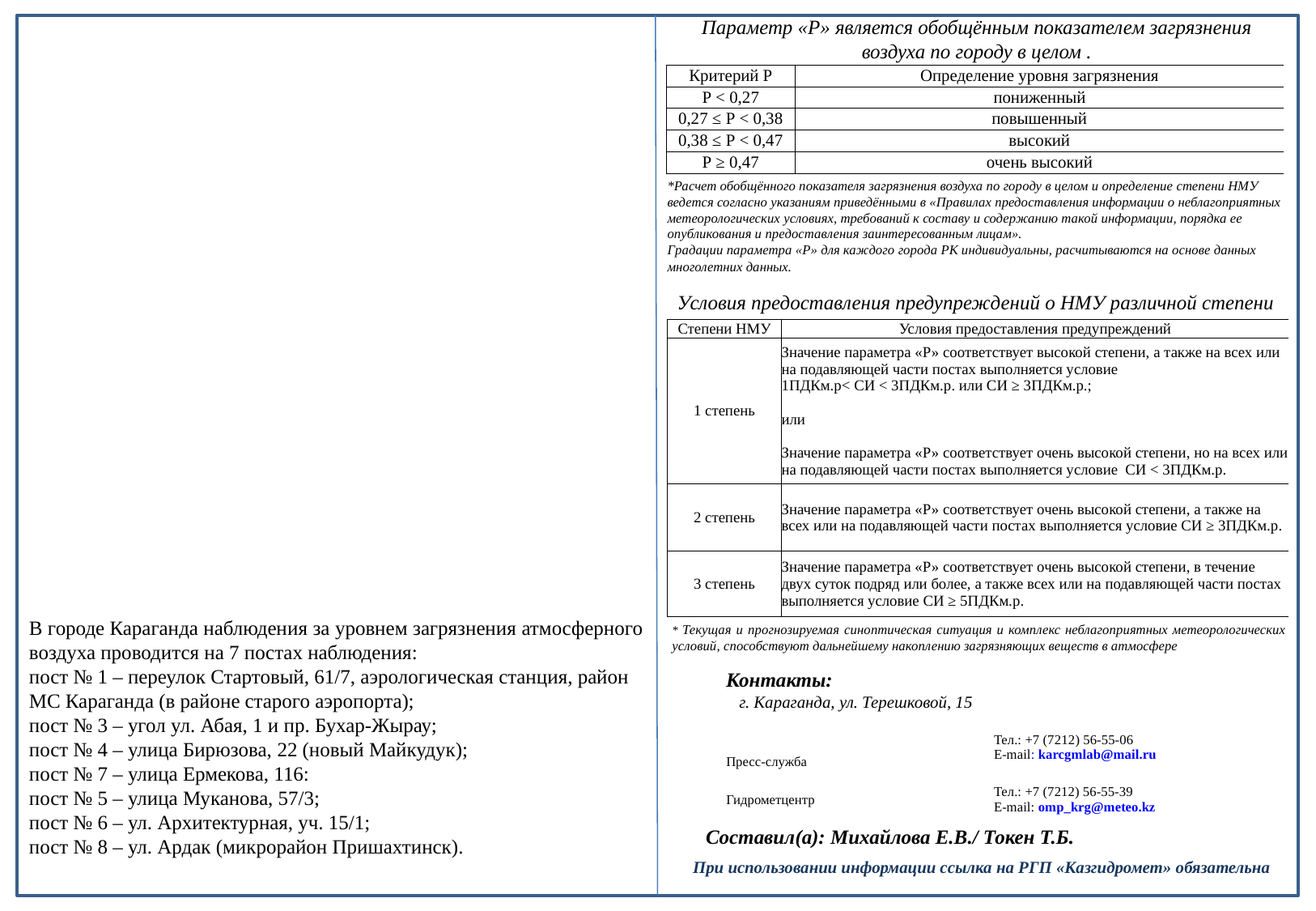

Параметр «Р» является обобщённым показателем загрязнения воздуха по городу в целом .

| Критерий Р | Определение уровня загрязнения |
| --- | --- |
| Р < 0,27 | пониженный |
| 0,27 ≤ Р < 0,38 | повышенный |
| 0,38 ≤ Р < 0,47 | высокий |
| Р ≥ 0,47 | очень высокий |
*Расчет обобщённого показателя загрязнения воздуха по городу в целом и определение степени НМУ ведется согласно указаниям приведёнными в «Правилах предоставления информации о неблагоприятных метеорологических условиях, требований к составу и содержанию такой информации, порядка ее опубликования и предоставления заинтересованным лицам».
Градации параметра «Р» для каждого города РК индивидуальны, расчитываются на основе данных многолетних данных.
Условия предоставления предупреждений о НМУ различной степени
| Степени НМУ | Условия предоставления предупреждений |
| --- | --- |
| 1 степень | Значение параметра «Р» соответствует высокой степени, а также на всех или на подавляющей части постах выполняется условие 1ПДКм.р< СИ < 3ПДКм.р. или СИ ≥ 3ПДКм.р.; или Значение параметра «Р» соответствует очень высокой степени, но на всех или на подавляющей части постах выполняется условие СИ < 3ПДКм.р. |
| 2 степень | Значение параметра «Р» соответствует очень высокой степени, а также на всех или на подавляющей части постах выполняется условие СИ ≥ 3ПДКм.р. |
| 3 степень | Значение параметра «Р» соответствует очень высокой степени, в течение двух суток подряд или более, а также всех или на подавляющей части постах выполняется условие СИ ≥ 5ПДКм.р. |

Контакты:

г. Караганда, ул. Терешковой, 15
| Пресс-служба | Тел.: +7 (7212) 56-55-06 E-mail: karcgmlab@mail.ru |
| --- | --- |
| Гидрометцентр | Тел.: +7 (7212) 56-55-39 E-mail: omp\_krg@meteo.kz |
В городе Караганда наблюдения за уровнем загрязнения атмосферного воздуха проводится на 7 постах наблюдения:
пост № 1 – переулок Стартовый, 61/7, аэрологическая станция, район МС Караганда (в районе старого аэропорта);
пост № 3 – угол ул. Абая, 1 и пр. Бухар-Жырау;
пост № 4 – улица Бирюзова, 22 (новый Майкудук);
пост № 7 – улица Ермекова, 116:
пост № 5 – улица Муканова, 57/3;
пост № 6 – ул. Архитектурная, уч. 15/1;
пост № 8 – ул. Ардак (микрорайон Пришахтинск).
* Текущая и прогнозируемая синоптическая ситуация и комплекс неблагоприятных метеорологических условий, способствуют дальнейшему накоплению загрязняющих веществ в атмосфере
  Составил(а): Михайлова Е.В./ Токен Т.Б.
При использовании информации ссылка на РГП «Казгидромет» обязательна